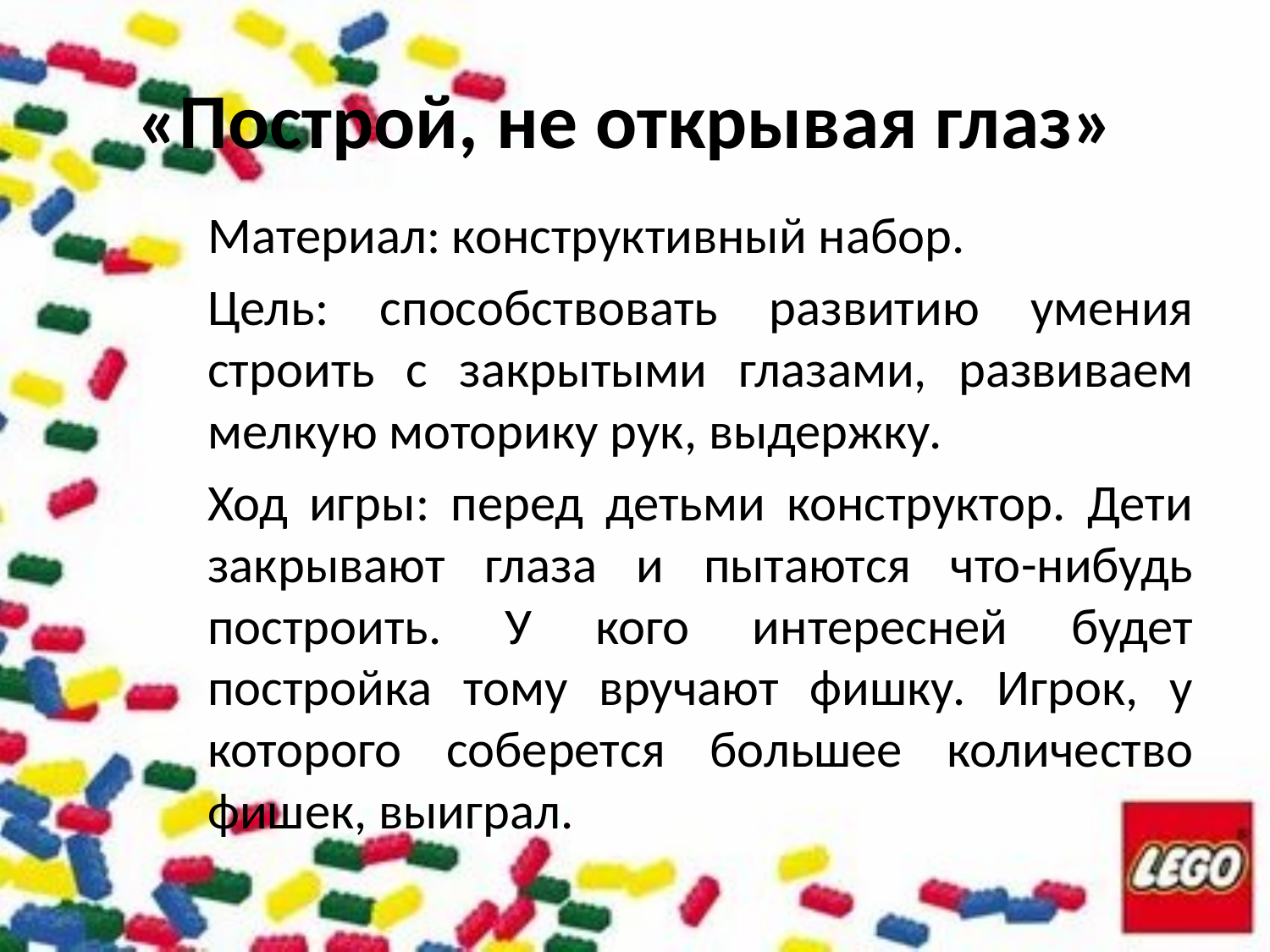

# «Построй, не открывая глаз»
Материал: конструктивный набор.
Цель: способствовать развитию умения строить с закрытыми глазами, развиваем мелкую моторику рук, выдержку.
Ход игры: перед детьми конструктор. Дети закрывают глаза и пытаются что-нибудь построить. У кого интересней будет постройка тому вручают фишку. Игрок, у которого соберется большее количество фишек, выиграл.